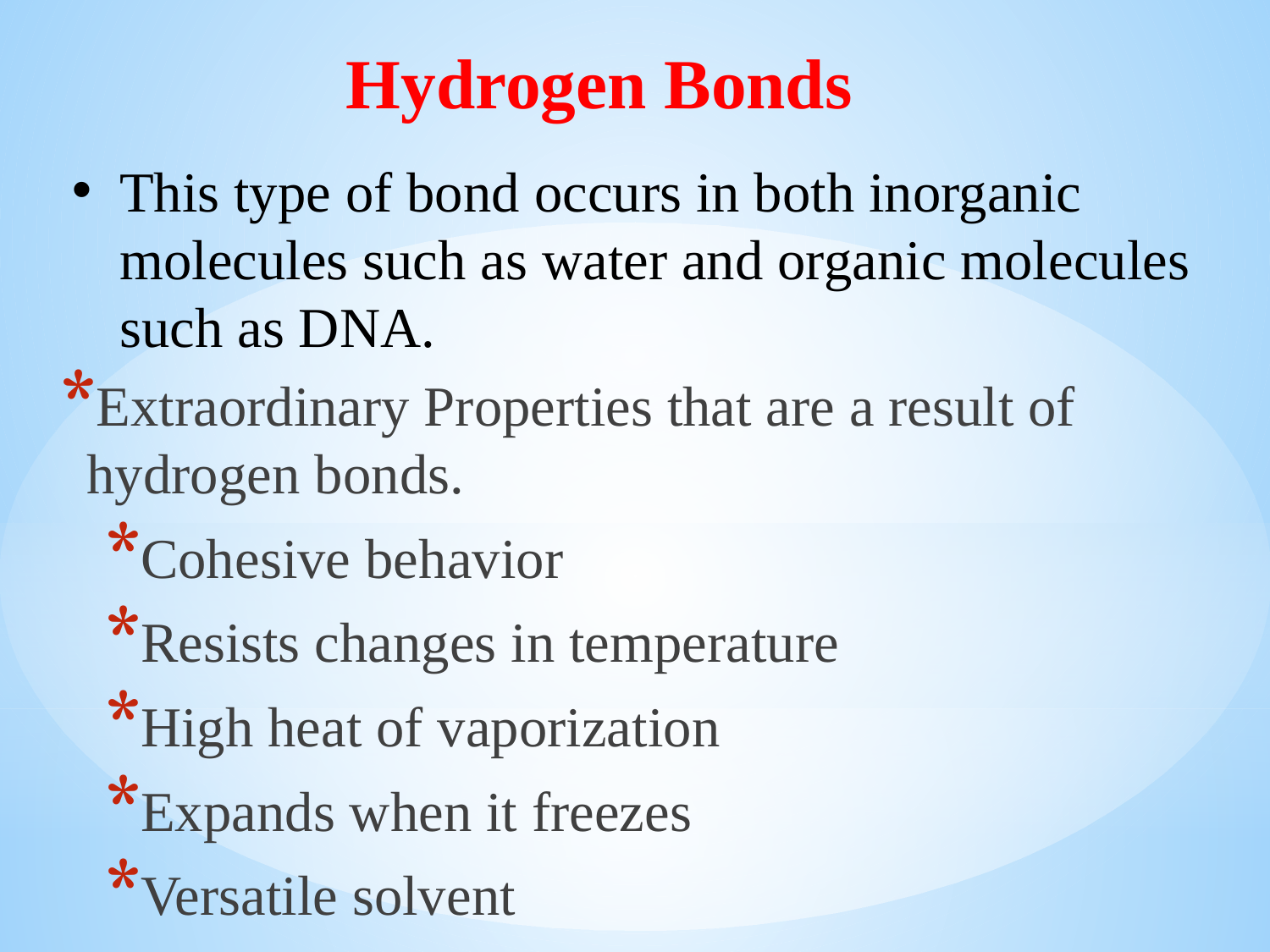

Hydrogen Bonds
This type of bond occurs in both inorganic molecules such as water and organic molecules such as DNA.
Extraordinary Properties that are a result of hydrogen bonds.
Cohesive behavior
Resists changes in temperature
High heat of vaporization
Expands when it freezes
Versatile solvent